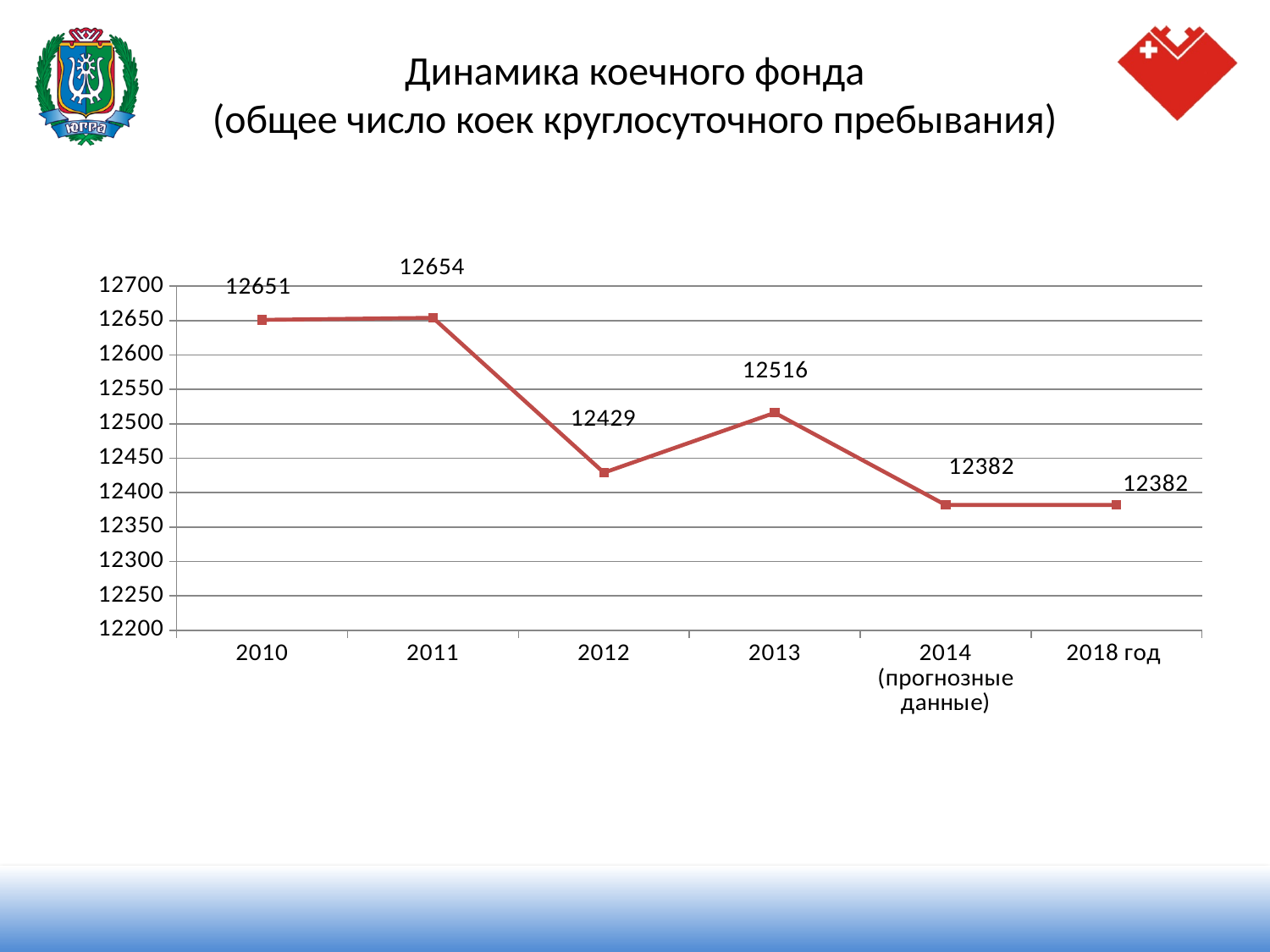

# Динамика коечного фонда (общее число коек круглосуточного пребывания)

### Chart

| Category | ХМАО |
|---|---|
| 2010 | 12651.0 |
| 2011 | 12654.0 |
| 2012 | 12429.0 |
| 2013 | 12516.0 |
| 2014 (прогнозные данные) | 12382.0 |
| 2018 год  | 12382.0 |

### Chart

| Category | Столбец2 |
|---|---|
| 2010 | 11.8 |
| 2011 | 11.8 |
| 2012 | 11.5 |
| 2013 | 11.1 |
| 2014 (прогнозные данные) | 11.1 |
| 2018 (прогноз) | 11.0 |